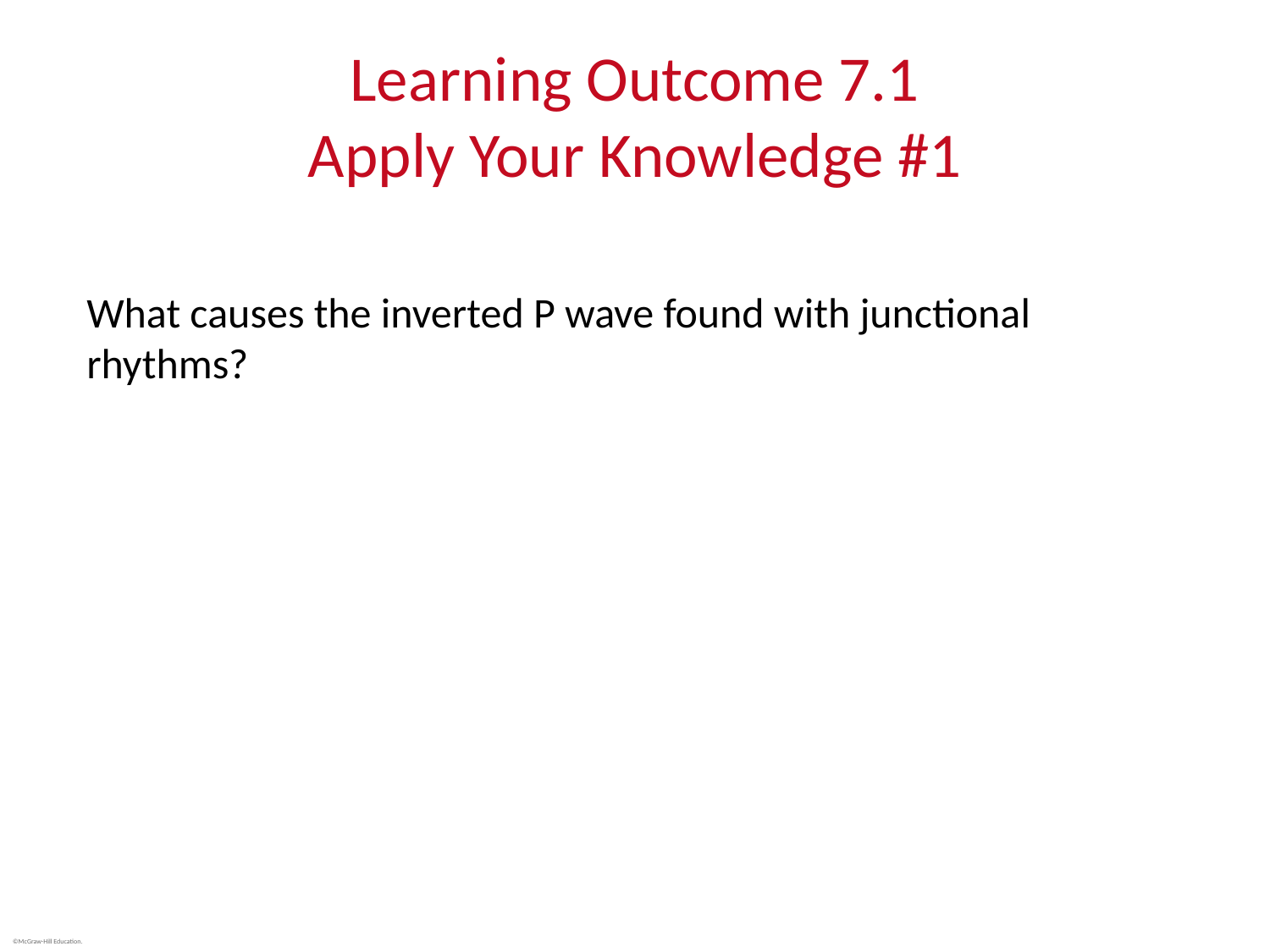

# Learning Outcome 7.1 Apply Your Knowledge #1
What causes the inverted P wave found with junctional rhythms?